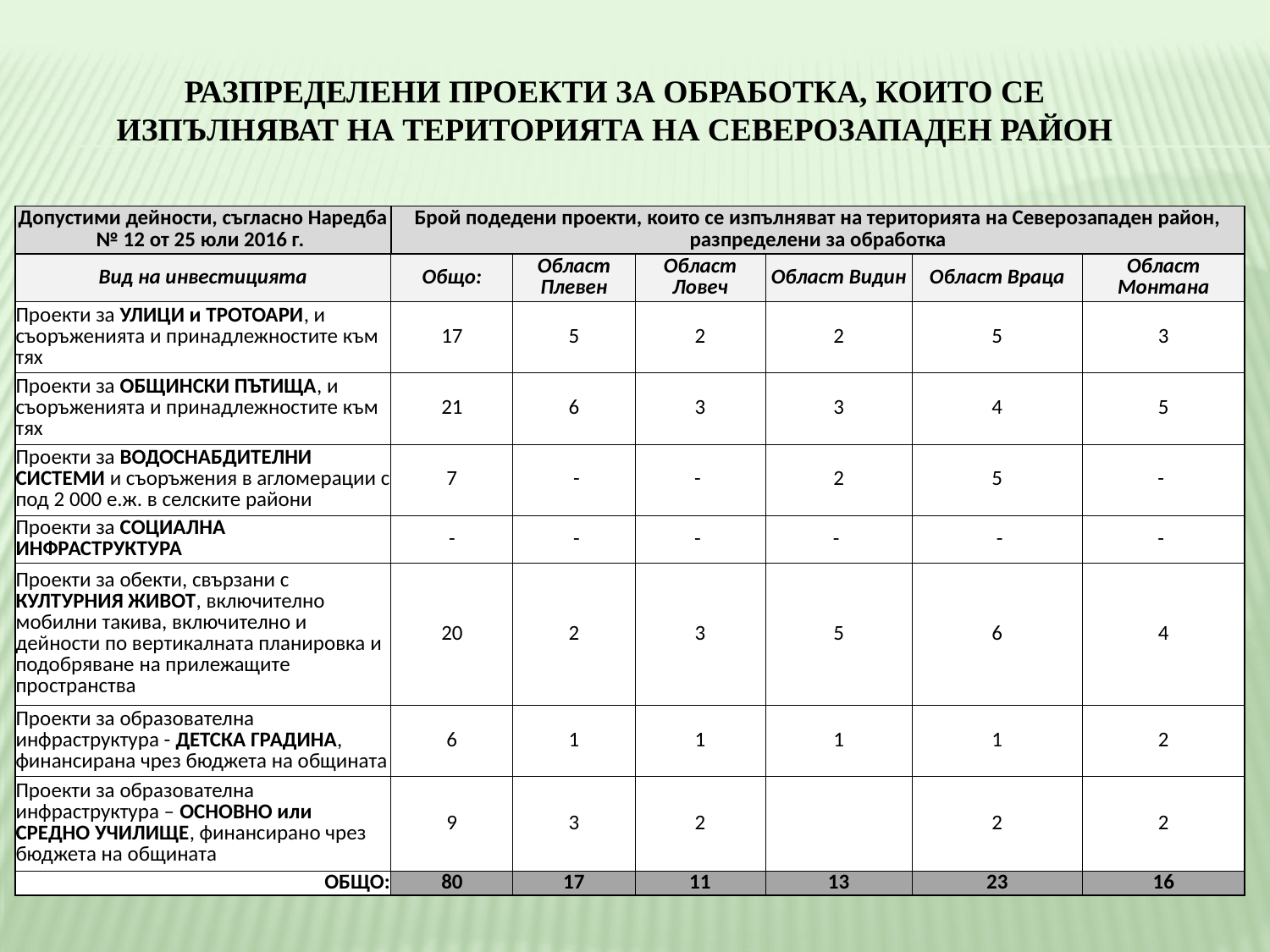

РАЗПРЕДЕЛЕНИ ПРОЕКТИ ЗА ОБРАБОТКА, КОИТО СЕ ИЗПЪЛНЯВАТ НА ТЕРИТОРИЯТА НА СЕВЕРОЗАПАДЕН РАЙОН
| Допустими дейности, съгласно Наредба № 12 от 25 юли 2016 г. | Брой подедени проекти, които се изпълняват на територията на Северозападен район, разпределени за обработка |  |  |  |  |  |
| --- | --- | --- | --- | --- | --- | --- |
| Вид на инвестицията | Общо: | Област Плевен | Област Ловеч | Област Видин | Област Враца | Област Монтана |
| Проекти за УЛИЦИ и ТРОТОАРИ, и съоръженията и принадлежностите към тях | 17 | 5 | 2 | 2 | 5 | 3 |
| Проекти за ОБЩИНСКИ ПЪТИЩА, и съоръженията и принадлежностите към тях | 21 | 6 | 3 | 3 | 4 | 5 |
| Проекти за ВОДОСНАБДИТЕЛНИ СИСТЕМИ и съоръжения в агломерации с под 2 000 е.ж. в селските райони | 7 | - | - | 2 | 5 | - |
| Проекти за СОЦИАЛНА ИНФРАСТРУКТУРА | - | - | - | - | - | - |
| Проекти за обекти, свързани с КУЛТУРНИЯ ЖИВОТ, включително мобилни такива, включително и дейности по вертикалната планировка и подобряване на прилежащите пространства | 20 | 2 | 3 | 5 | 6 | 4 |
| Проекти за образователна инфраструктура - ДЕТСКА ГРАДИНА, финансирана чрез бюджета на общината | 6 | 1 | 1 | 1 | 1 | 2 |
| Проекти за образователна инфраструктура – ОСНОВНО или СРЕДНО УЧИЛИЩЕ, финансирано чрез бюджета на общината | 9 | 3 | 2 |  | 2 | 2 |
| ОБЩО: | 80 | 17 | 11 | 13 | 23 | 16 |